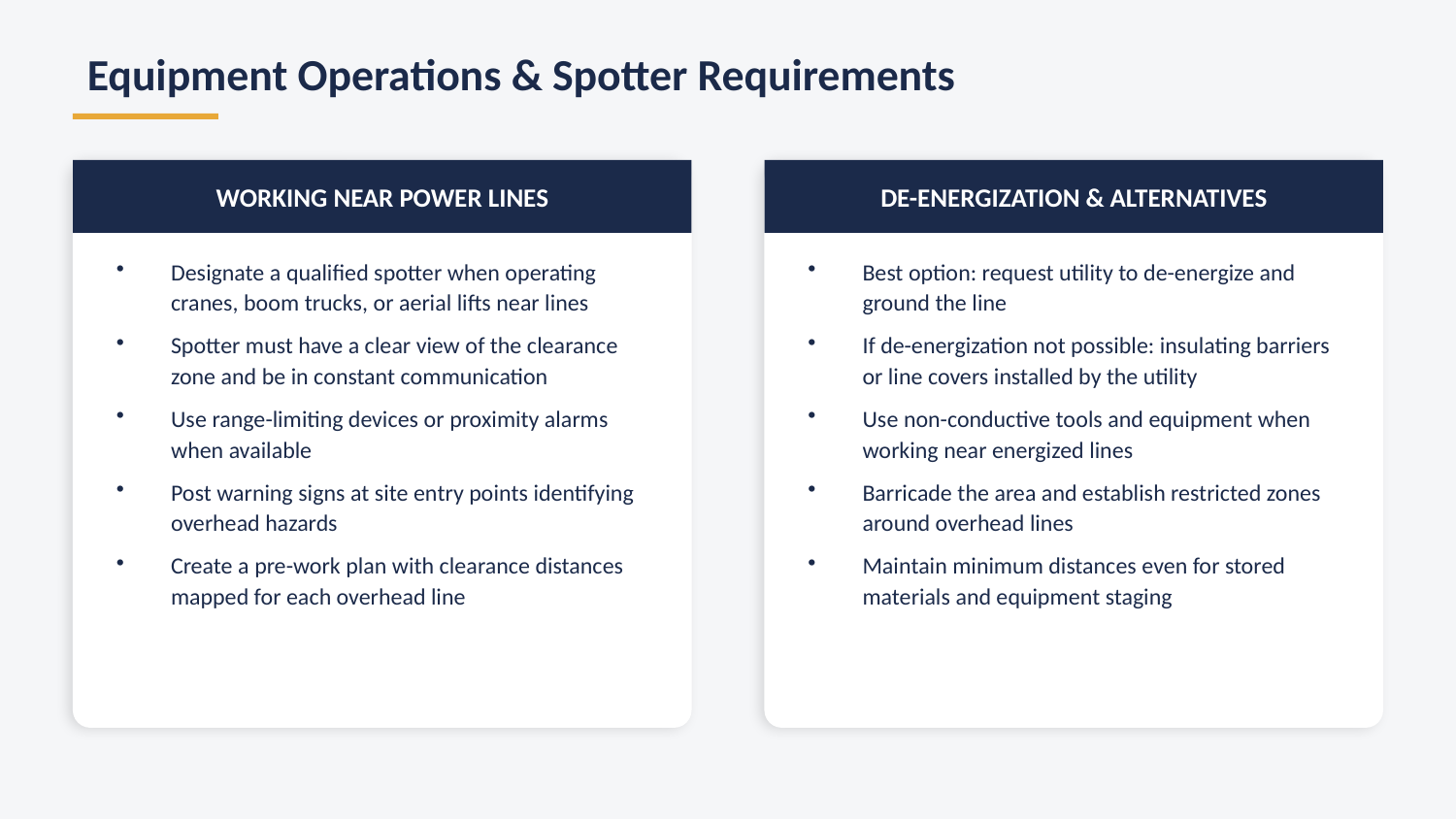

Equipment Operations & Spotter Requirements

WORKING NEAR POWER LINES

DE-ENERGIZATION & ALTERNATIVES
Designate a qualified spotter when operating cranes, boom trucks, or aerial lifts near lines
Spotter must have a clear view of the clearance zone and be in constant communication
Use range-limiting devices or proximity alarms when available
Post warning signs at site entry points identifying overhead hazards
Create a pre-work plan with clearance distances mapped for each overhead line
Best option: request utility to de-energize and ground the line
If de-energization not possible: insulating barriers or line covers installed by the utility
Use non-conductive tools and equipment when working near energized lines
Barricade the area and establish restricted zones around overhead lines
Maintain minimum distances even for stored materials and equipment staging